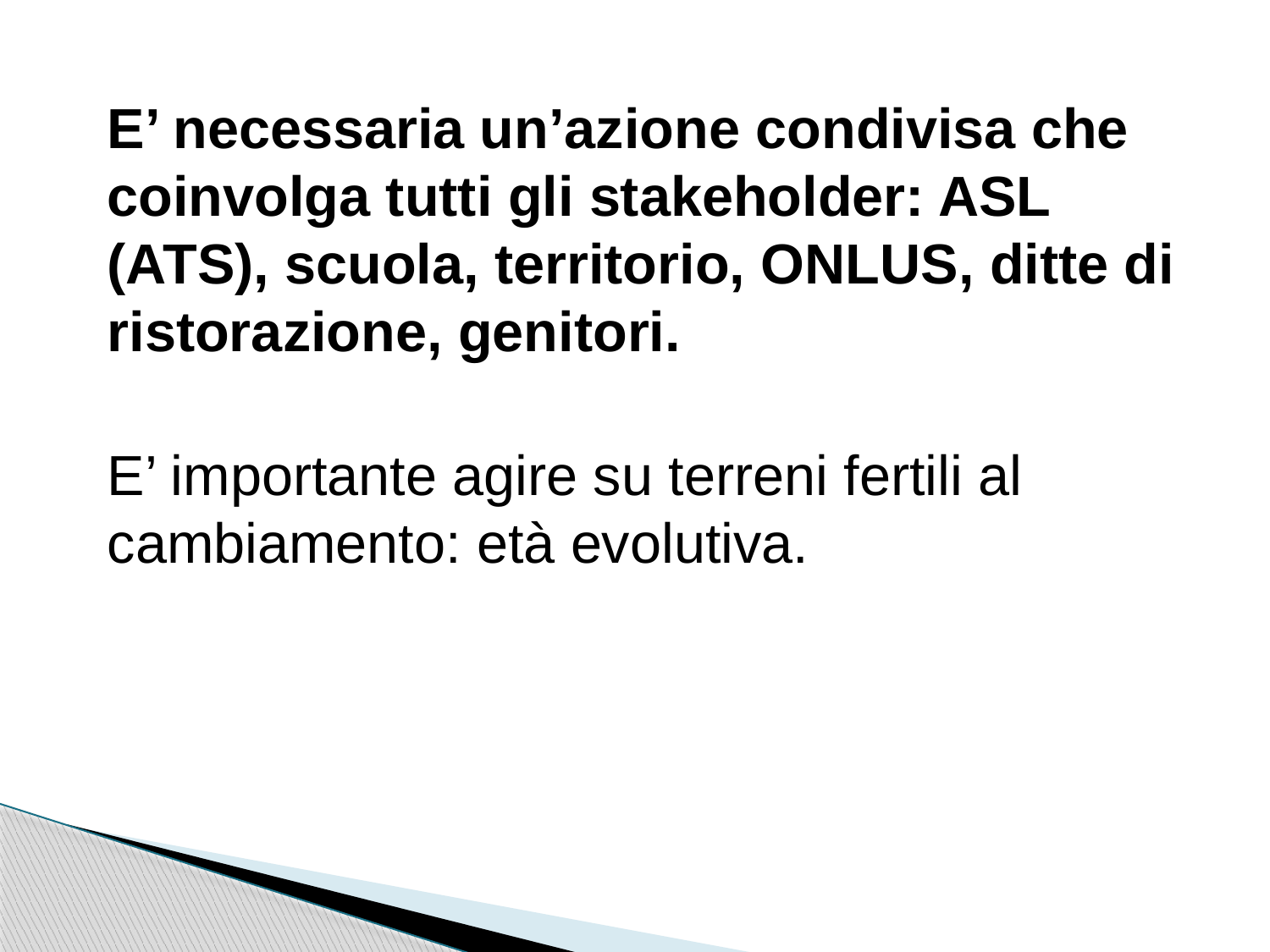

E’ necessaria un’azione condivisa che coinvolga tutti gli stakeholder: ASL (ATS), scuola, territorio, ONLUS, ditte di ristorazione, genitori.

E’ importante agire su terreni fertili al cambiamento: età evolutiva.